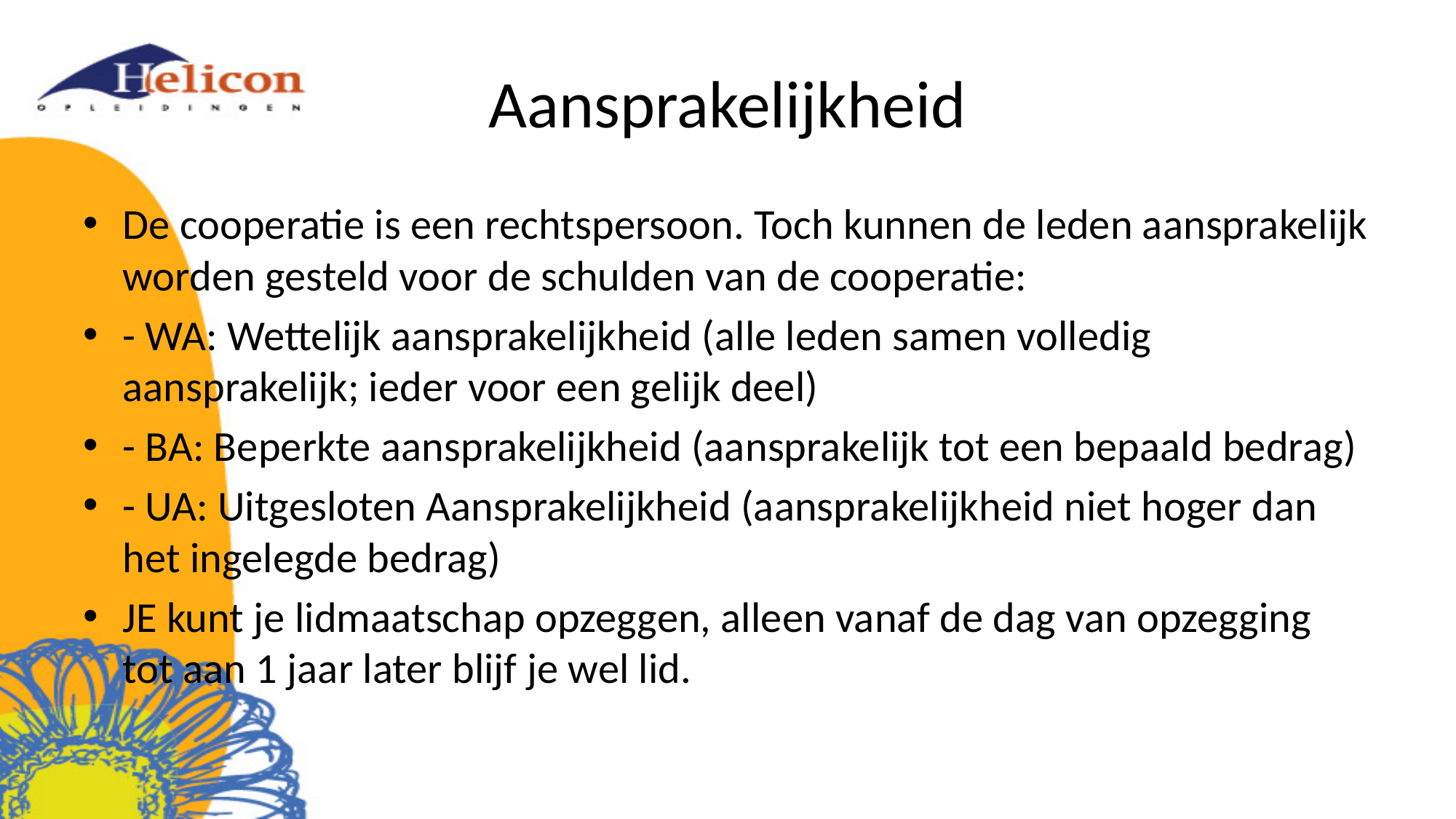

# Aansprakelijkheid
De cooperatie is een rechtspersoon. Toch kunnen de leden aansprakelijk worden gesteld voor de schulden van de cooperatie:
- WA: Wettelijk aansprakelijkheid (alle leden samen volledig aansprakelijk; ieder voor een gelijk deel)
- BA: Beperkte aansprakelijkheid (aansprakelijk tot een bepaald bedrag)
- UA: Uitgesloten Aansprakelijkheid (aansprakelijkheid niet hoger dan het ingelegde bedrag)
JE kunt je lidmaatschap opzeggen, alleen vanaf de dag van opzegging tot aan 1 jaar later blijf je wel lid.